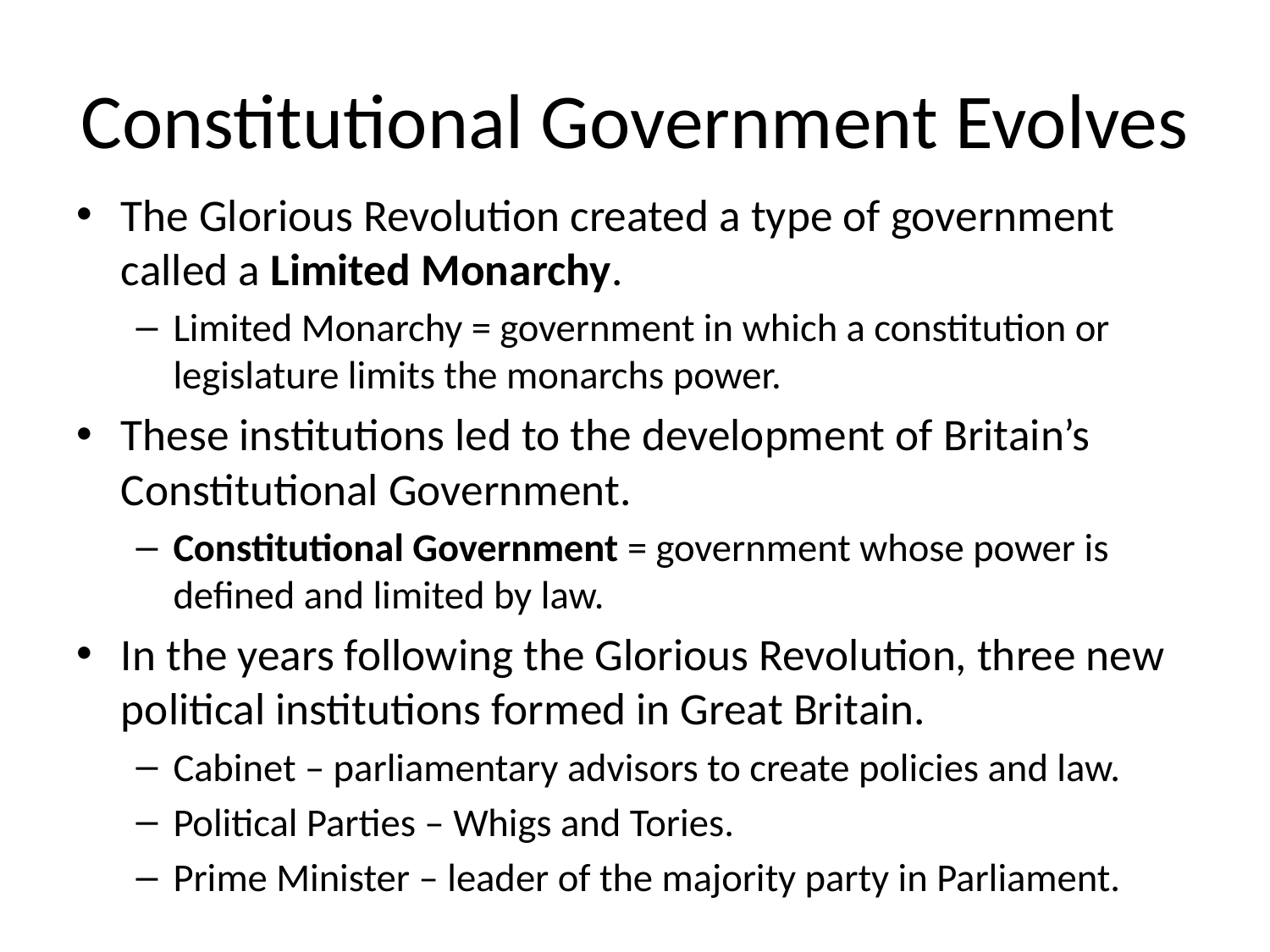

# Constitutional Government Evolves
The Glorious Revolution created a type of government called a Limited Monarchy.
Limited Monarchy = government in which a constitution or legislature limits the monarchs power.
These institutions led to the development of Britain’s Constitutional Government.
Constitutional Government = government whose power is defined and limited by law.
In the years following the Glorious Revolution, three new political institutions formed in Great Britain.
Cabinet – parliamentary advisors to create policies and law.
Political Parties – Whigs and Tories.
Prime Minister – leader of the majority party in Parliament.